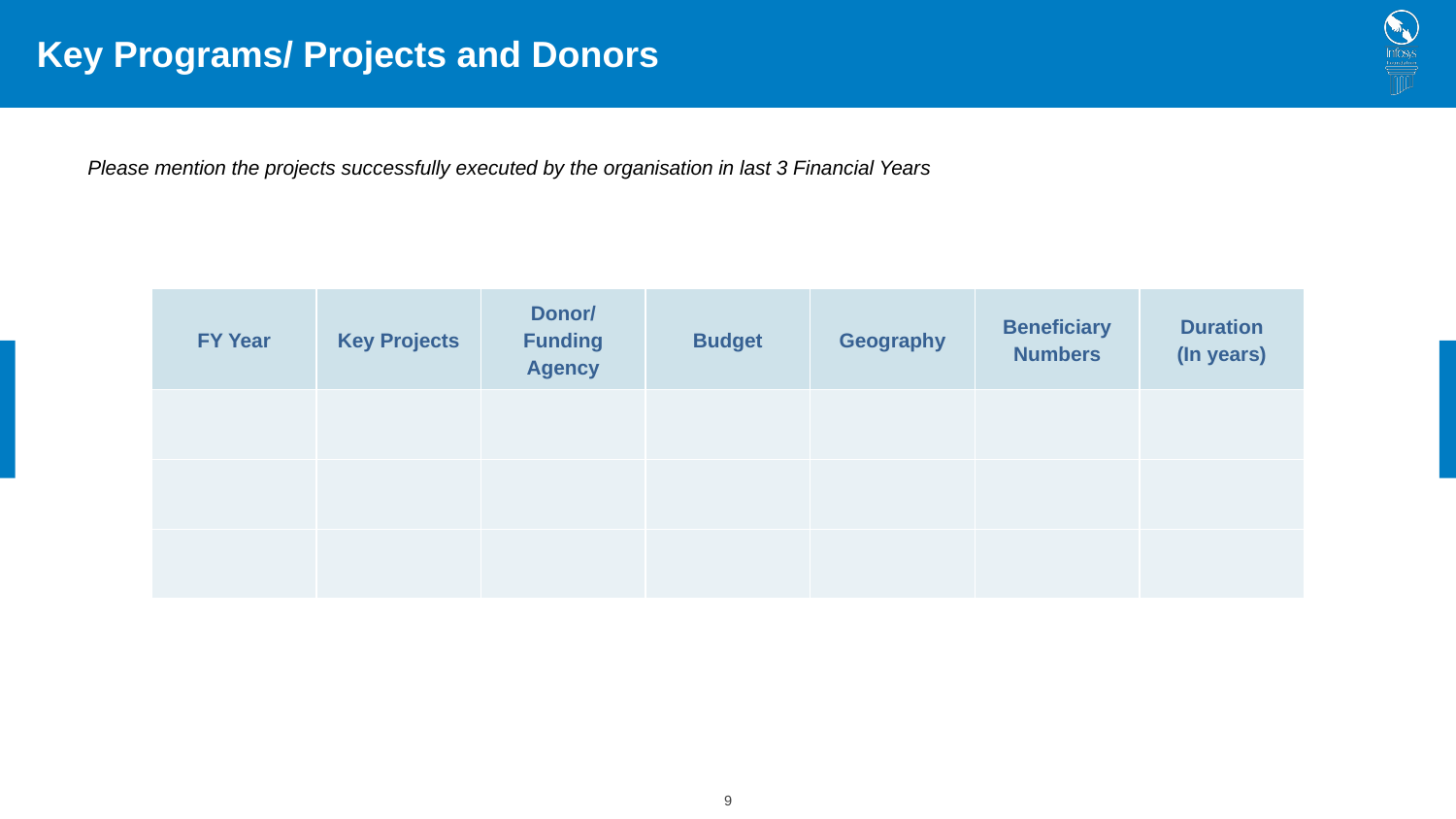

Key Programs/ Projects and Donors

Please mention the projects successfully executed by the organisation in last 3 Financial Years
| FY Year | Key Projects | Donor/Funding Agency | Budget | Geography | Beneficiary Numbers | Duration (In years) |
| --- | --- | --- | --- | --- | --- | --- |
|  |  |  |  |  |  |  |
|  |  |  |  |  |  |  |
|  |  |  |  |  |  |  |
9